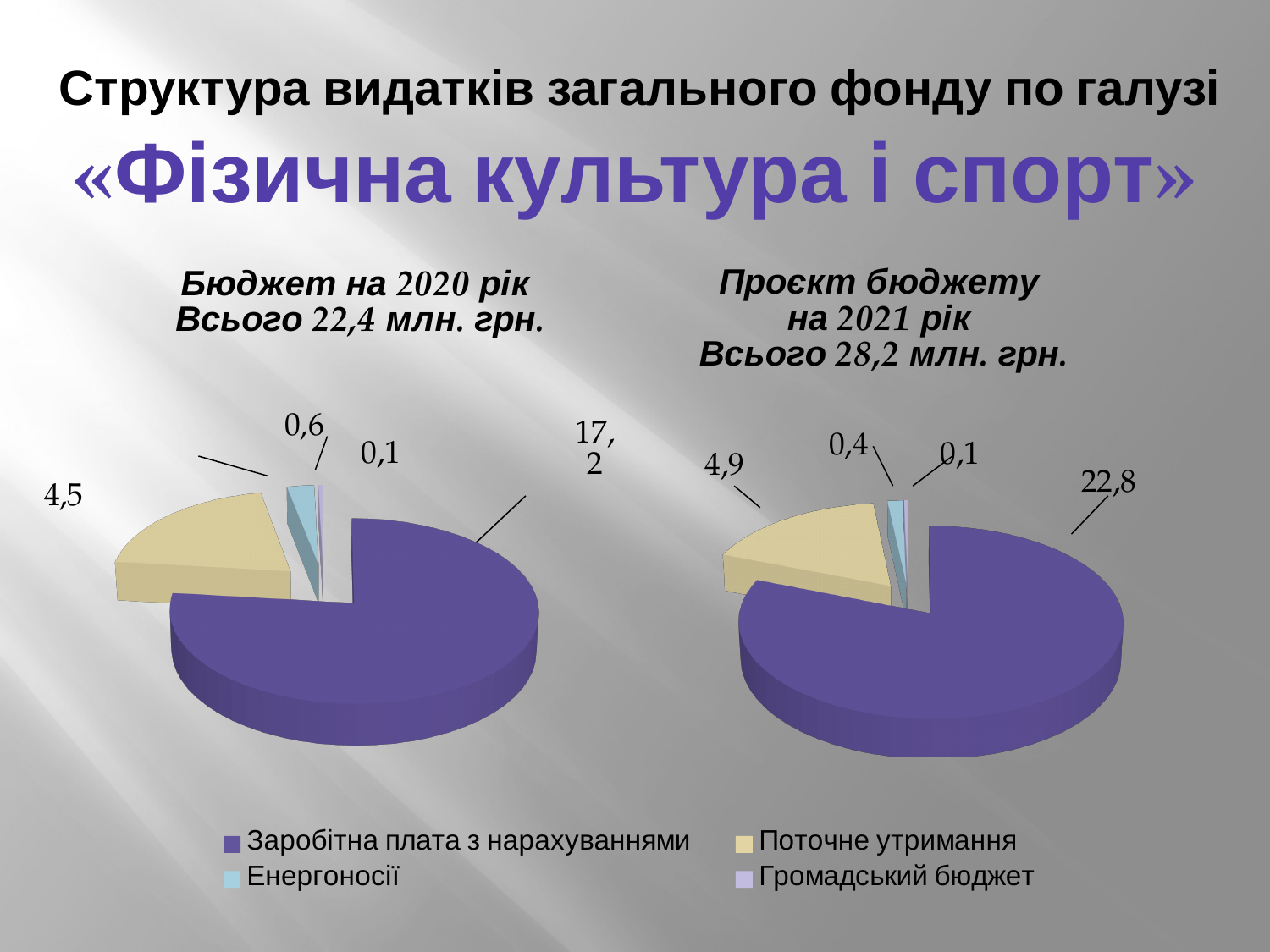

Структура видатків загального фонду по галузі
# «Фізична культура і спорт»

[unsupported chart]

[unsupported chart]

[unsupported chart]